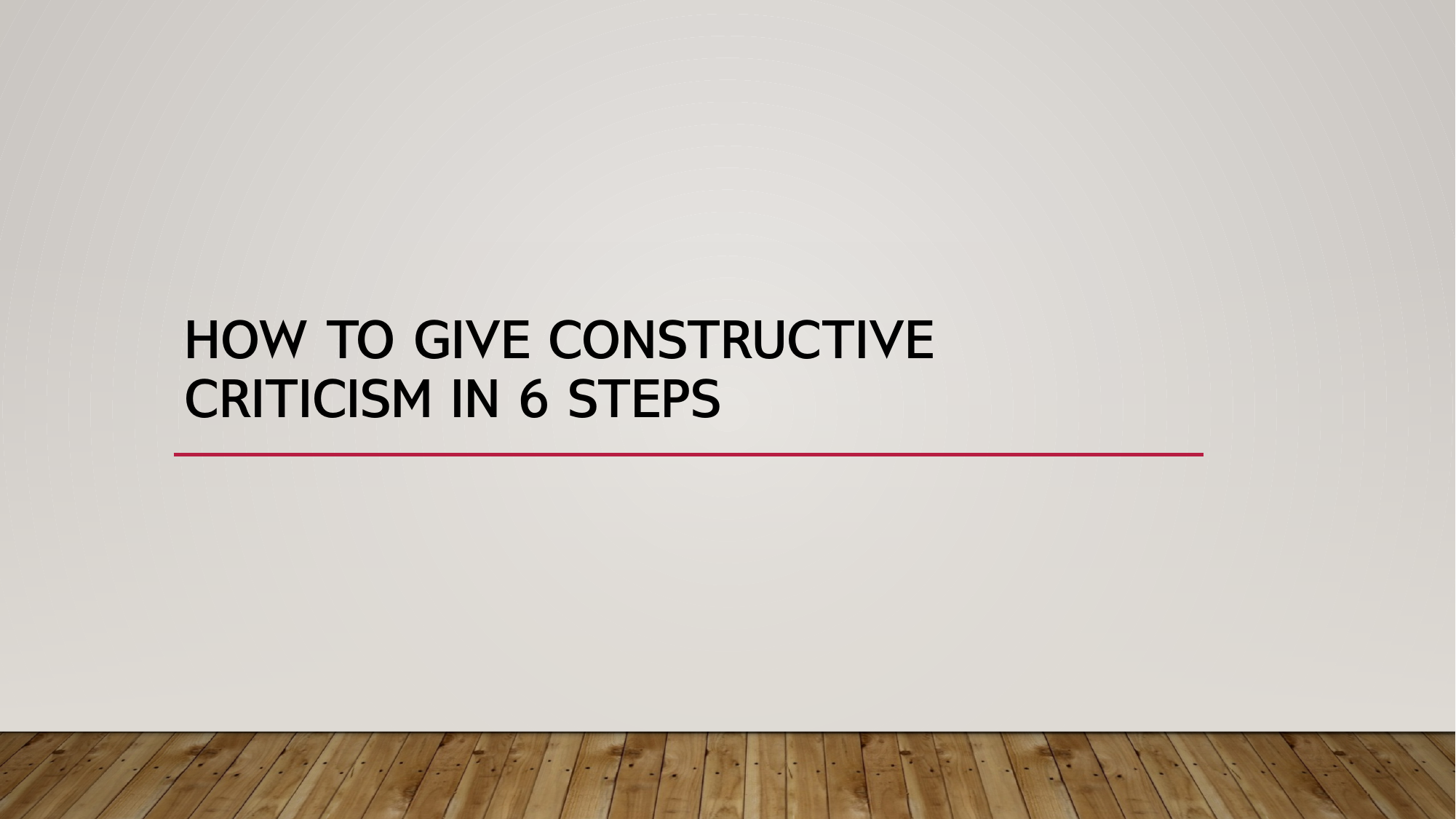

# How to Give Constructive Criticism in 6 Steps